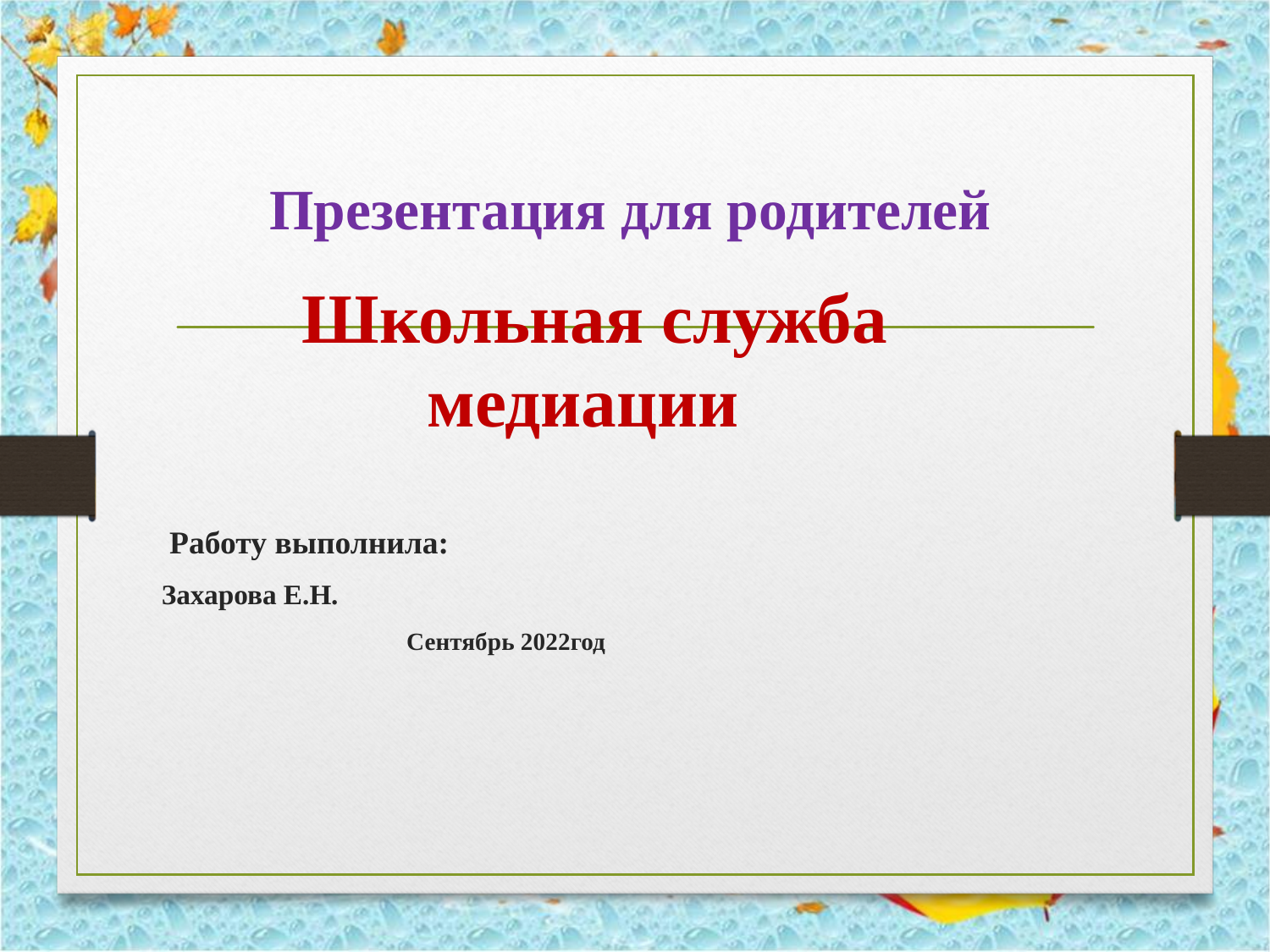

# Презентация для родителей

 Школьная служба медиации
 Работу выполнила:
Захарова Е.Н.
Сентябрь 2022год